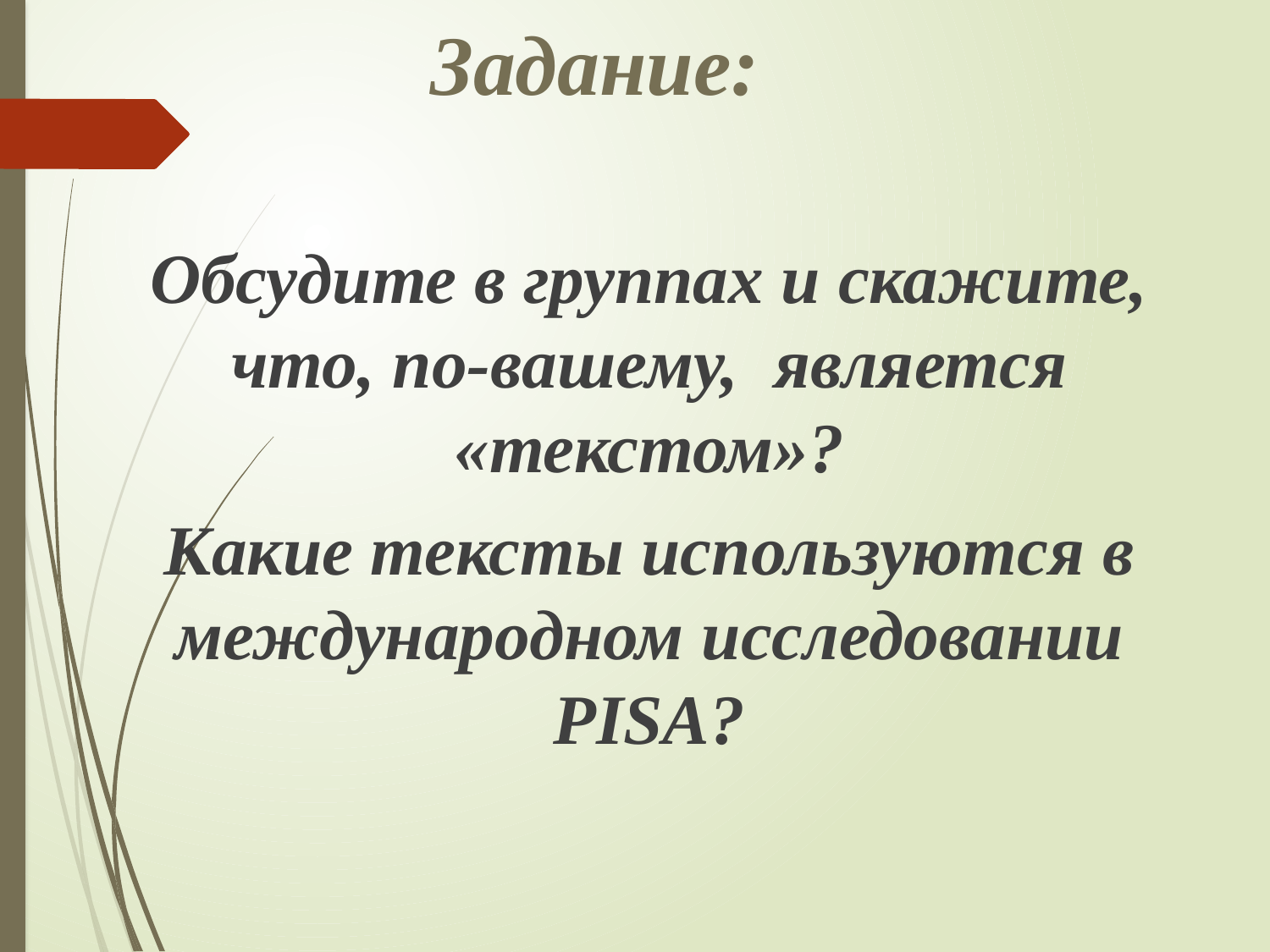

Задание:

Обсудите в группах и скажите, что, по-вашему,  является «текстом»?
Какие тексты используются в международном исследовании PISA?